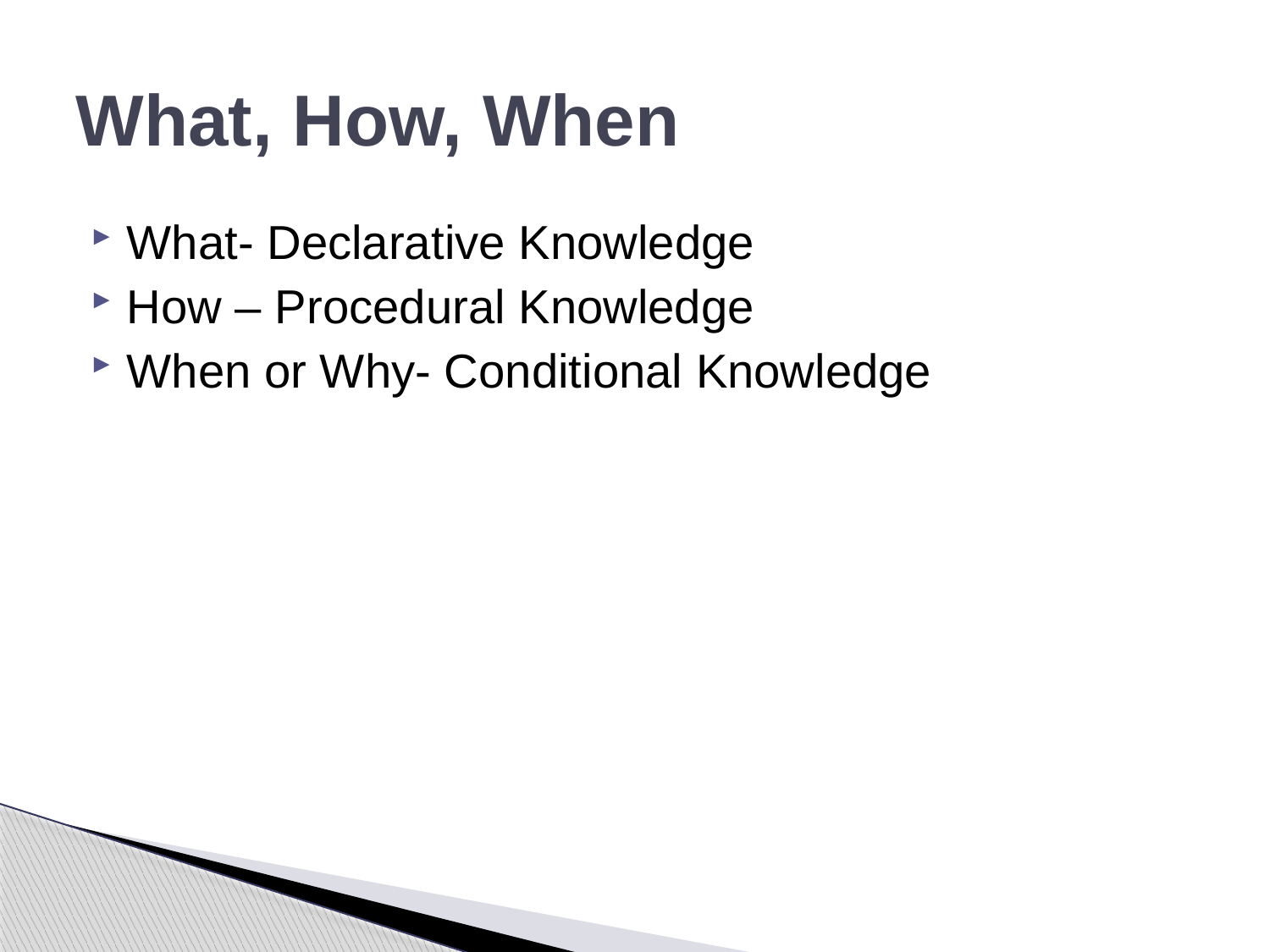

# What, How, When
What- Declarative Knowledge
How – Procedural Knowledge
When or Why- Conditional Knowledge